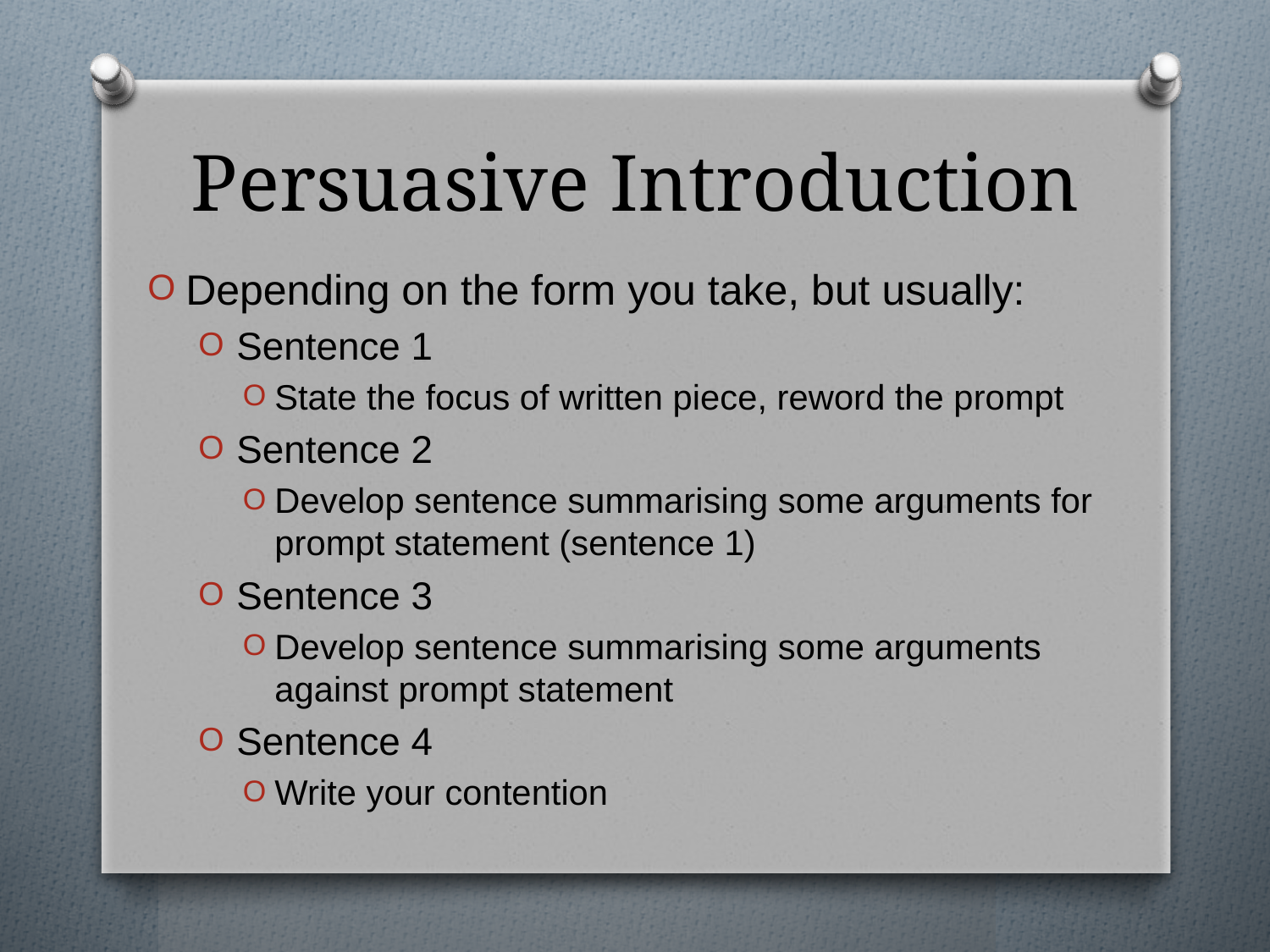

# Persuasive Introduction
Depending on the form you take, but usually:
Sentence 1
State the focus of written piece, reword the prompt
Sentence 2
Develop sentence summarising some arguments for prompt statement (sentence 1)
Sentence 3
Develop sentence summarising some arguments against prompt statement
Sentence 4
Write your contention